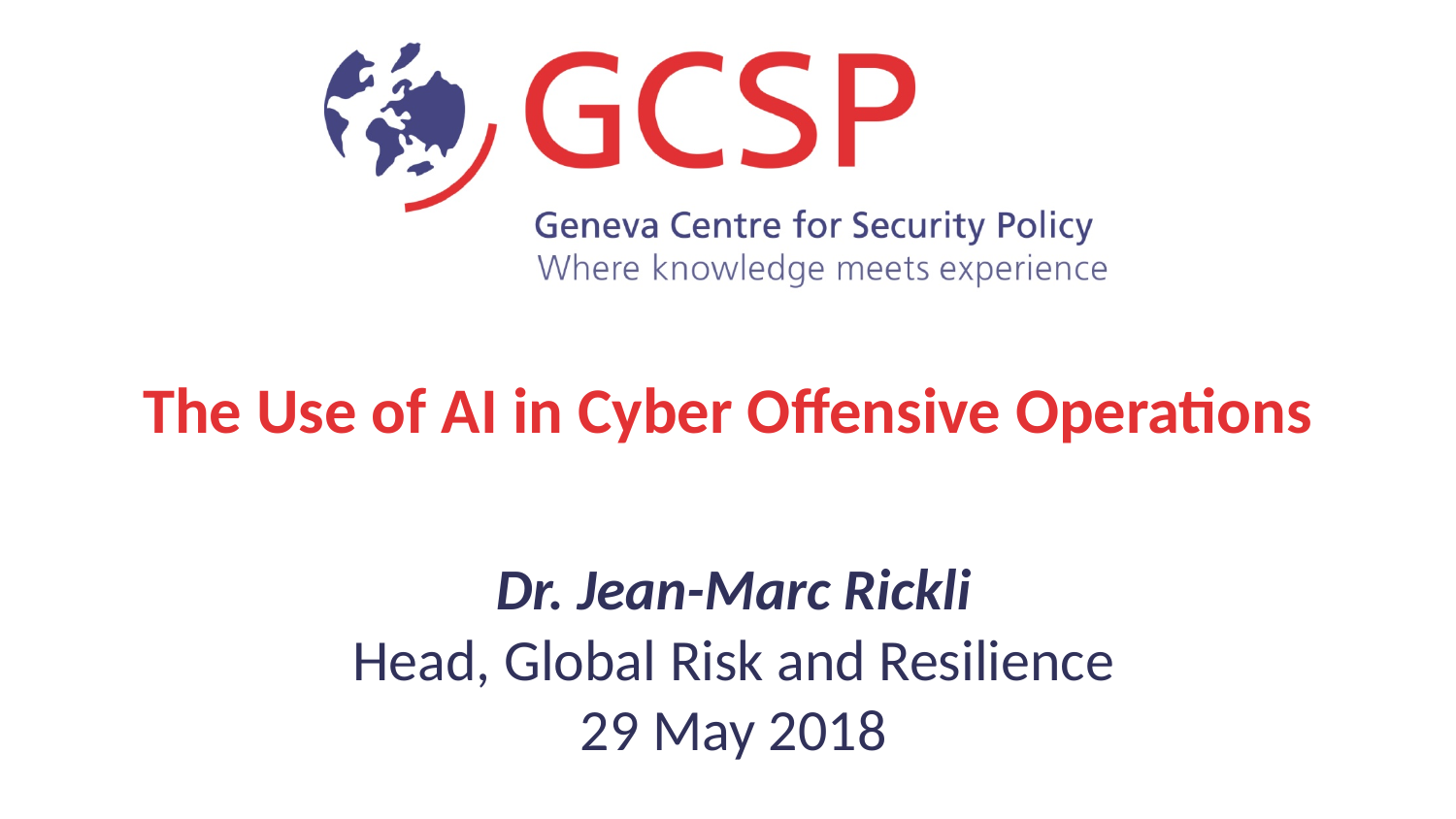

# The Use of AI in Cyber Offensive Operations

Dr. Jean-Marc Rickli
Head, Global Risk and Resilience
29 May 2018